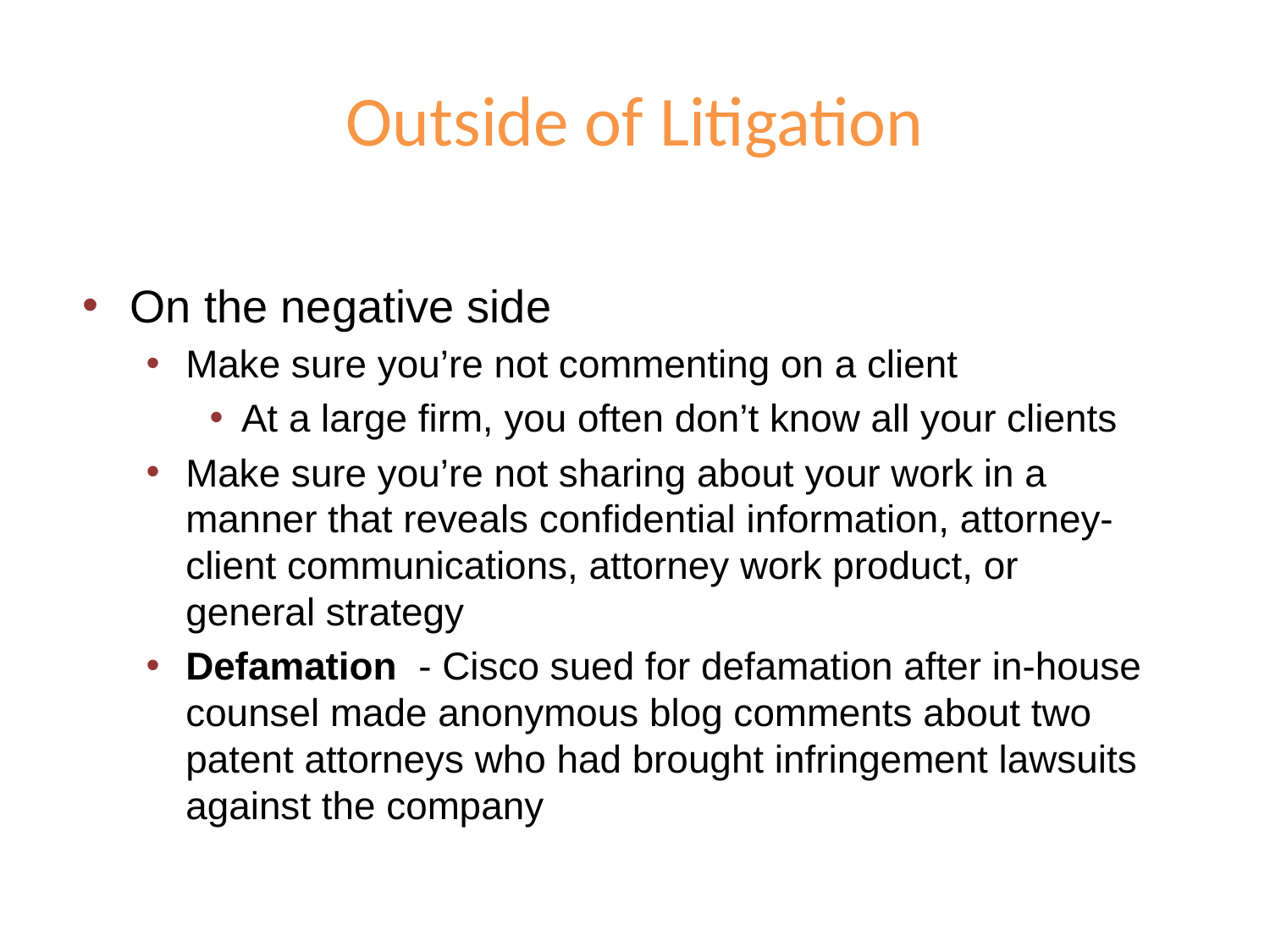

# Outside of Litigation
On the negative side
Make sure you’re not commenting on a client
At a large firm, you often don’t know all your clients
Make sure you’re not sharing about your work in a manner that reveals confidential information, attorney-client communications, attorney work product, or general strategy
Defamation  - Cisco sued for defamation after in-house counsel made anonymous blog comments about two patent attorneys who had brought infringement lawsuits against the company